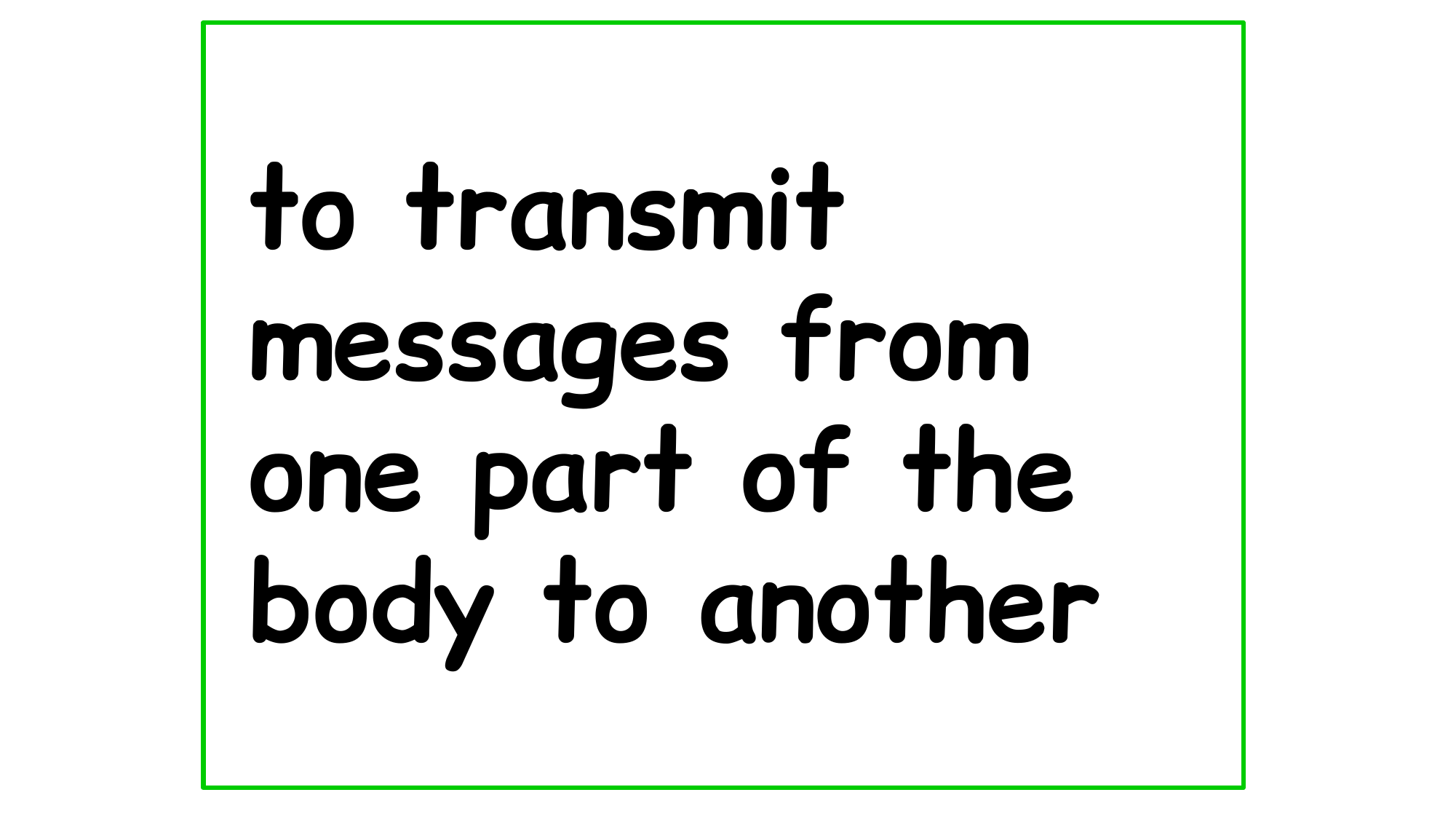

# to transmit messages from one part of the body to another